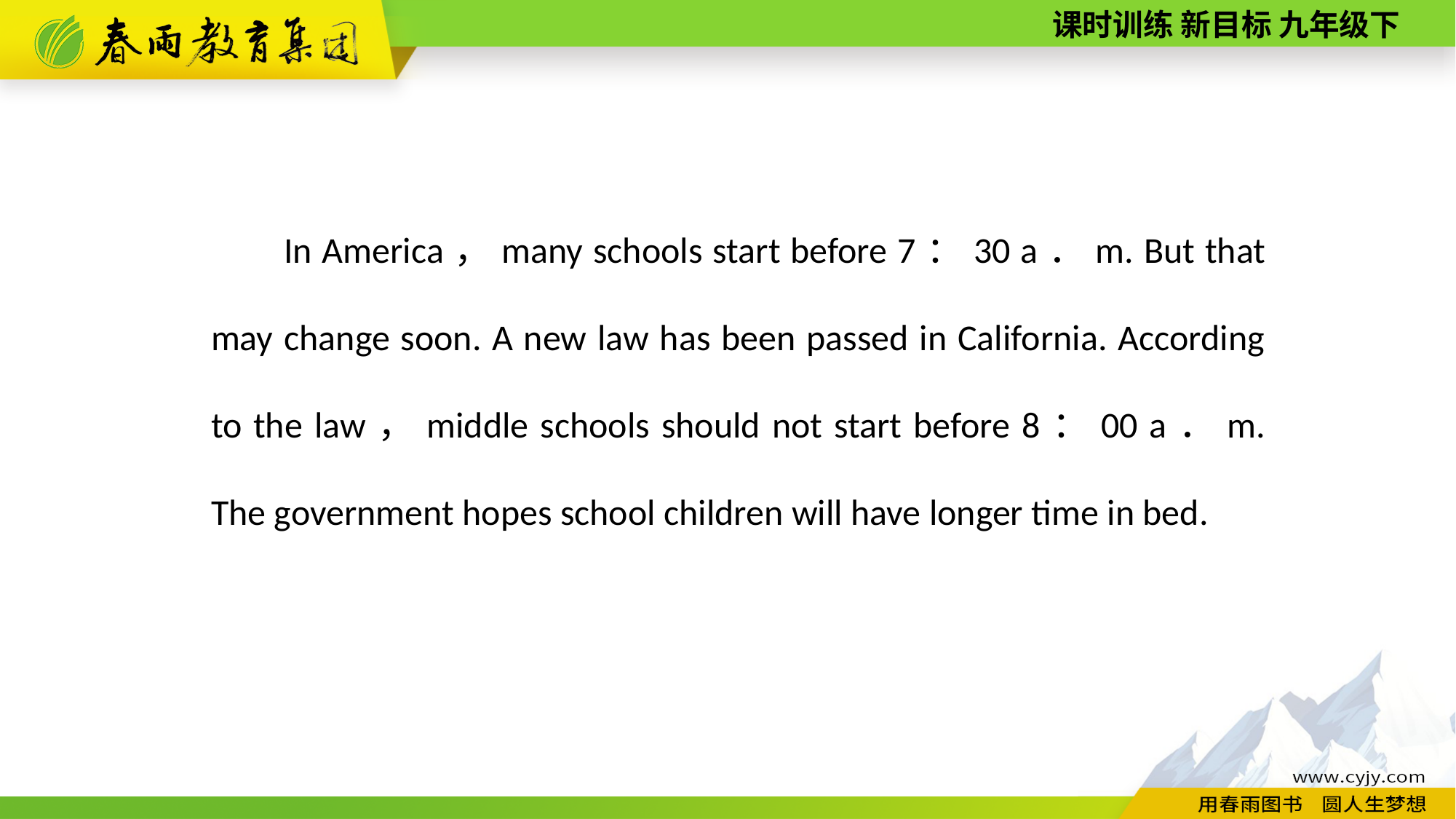

In America，many schools start before 7：30 a．m. But that may change soon. A new law has been passed in California. According to the law，middle schools should not start before 8：00 a．m. The government hopes school children will have longer time in bed.